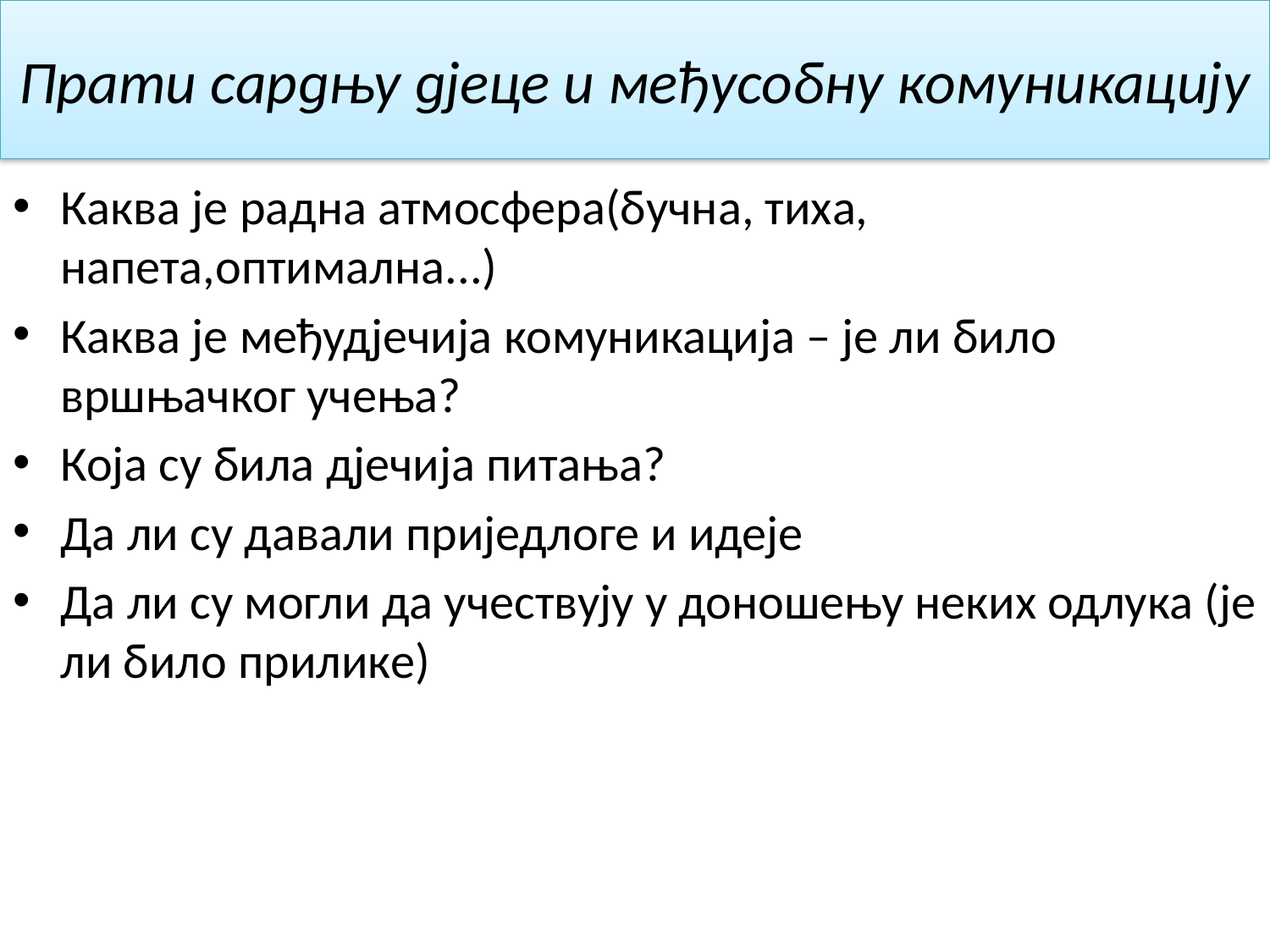

# Прати сардњу дјеце и међусобну комуникацију
Каква је радна атмосфера(бучна, тиха, напета,оптимална...)
Каква је међудјечија комуникација – је ли било вршњачког учења?
Која су била дјечија питања?
Да ли су давали приједлоге и идеје
Да ли су могли да учествују у доношењу неких одлука (је ли било прилике)